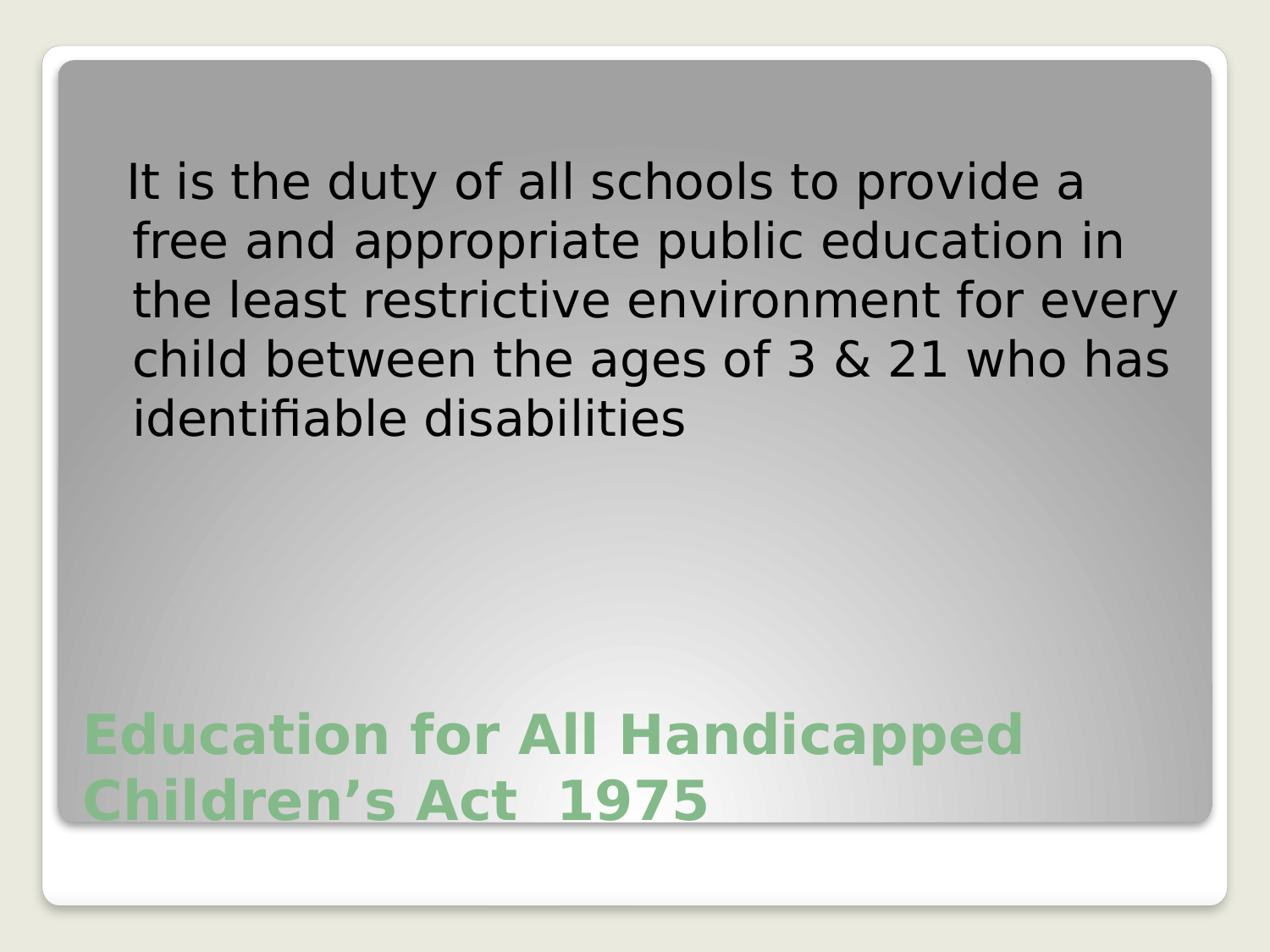

It is the duty of all schools to provide a free and appropriate public education in the least restrictive environment for every child between the ages of 3 & 21 who has identifiable disabilities
# Education for All Handicapped Children’s Act  1975